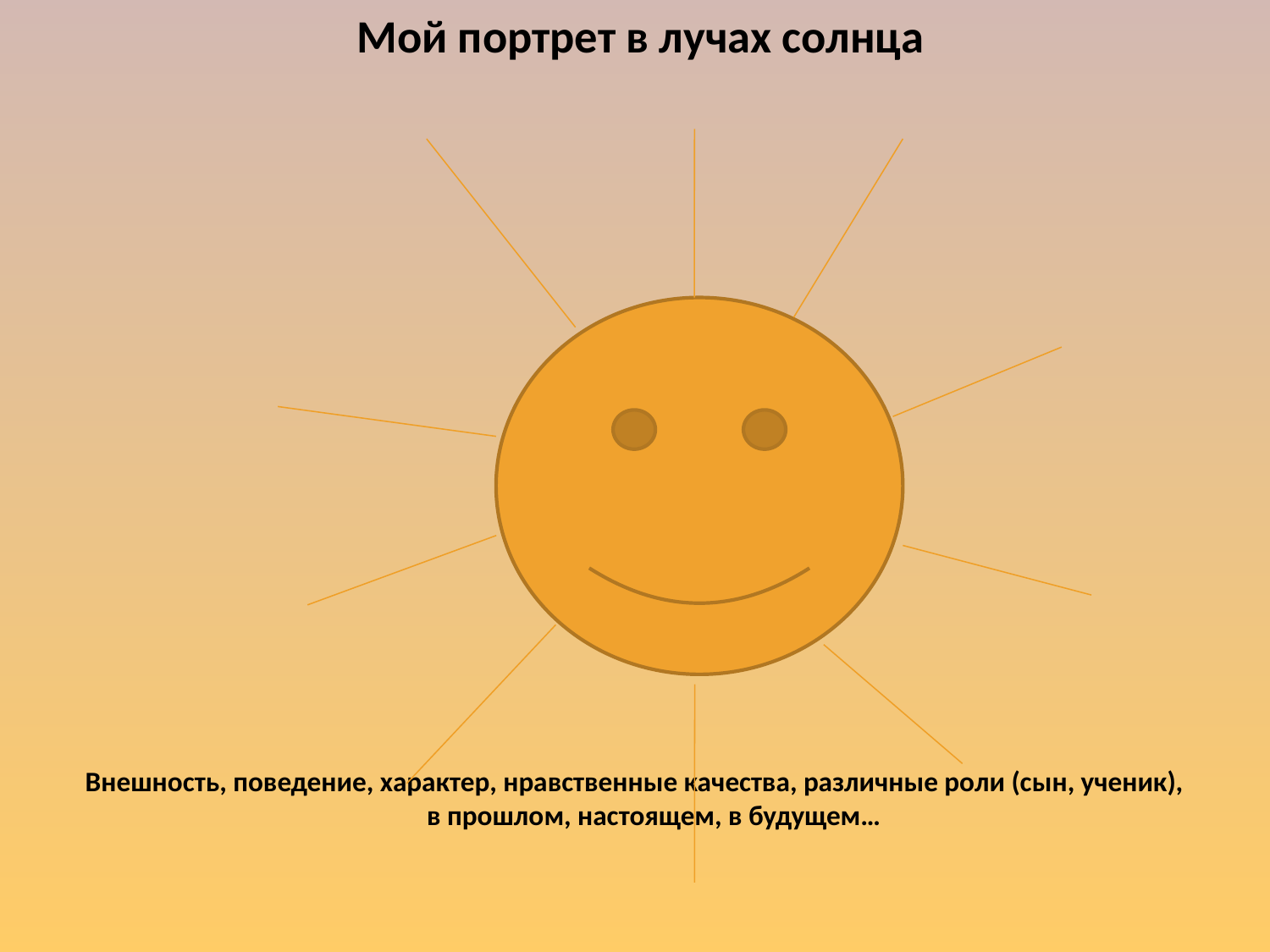

# Мой портрет в лучах солнца

Внешность, поведение, характер, нравственные качества, различные роли (сын, ученик), в прошлом, настоящем, в будущем…